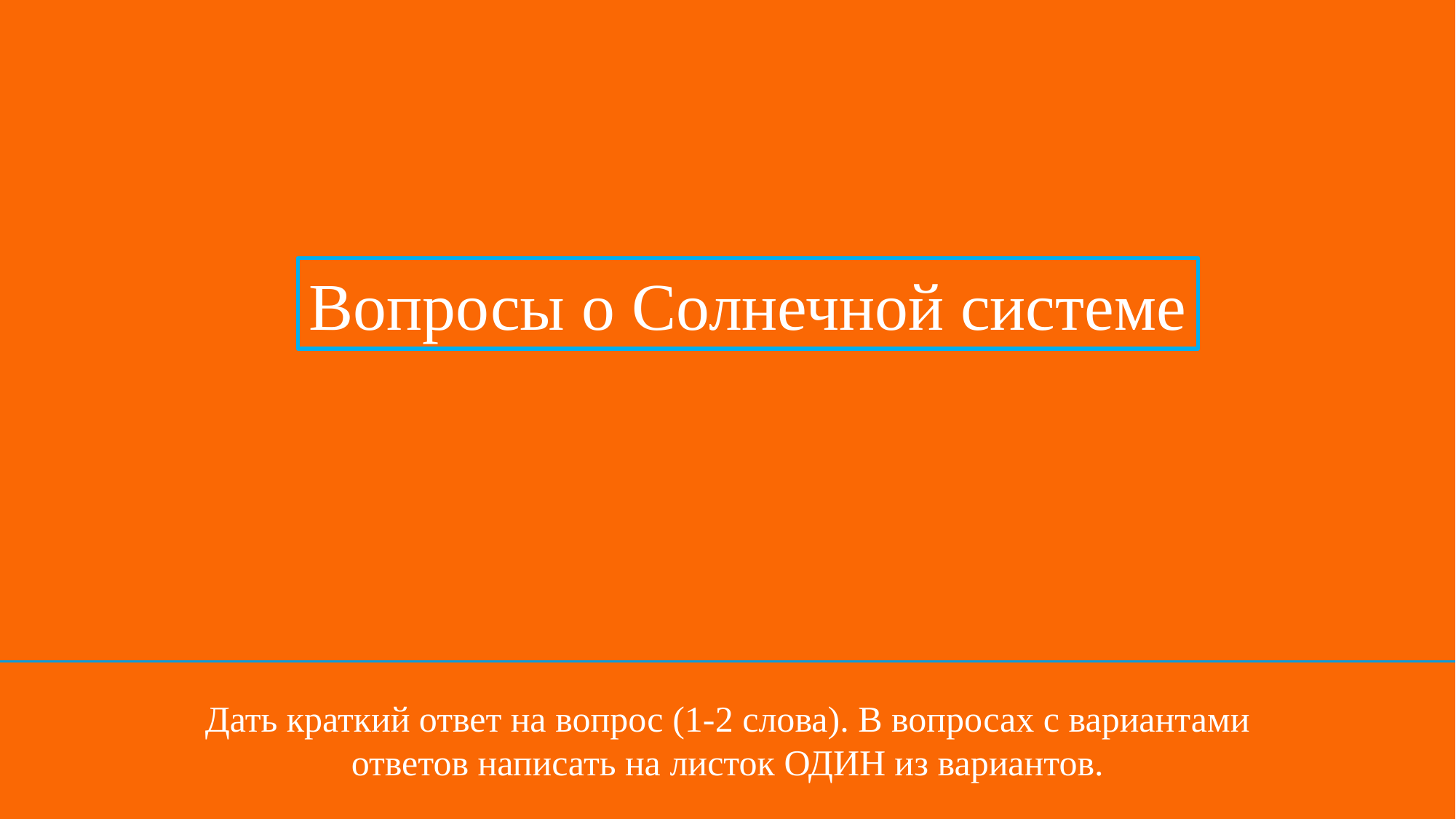

Вопросы о Солнечной системе
Дать краткий ответ на вопрос (1-2 слова). В вопросах с вариантами ответов написать на листок ОДИН из вариантов.